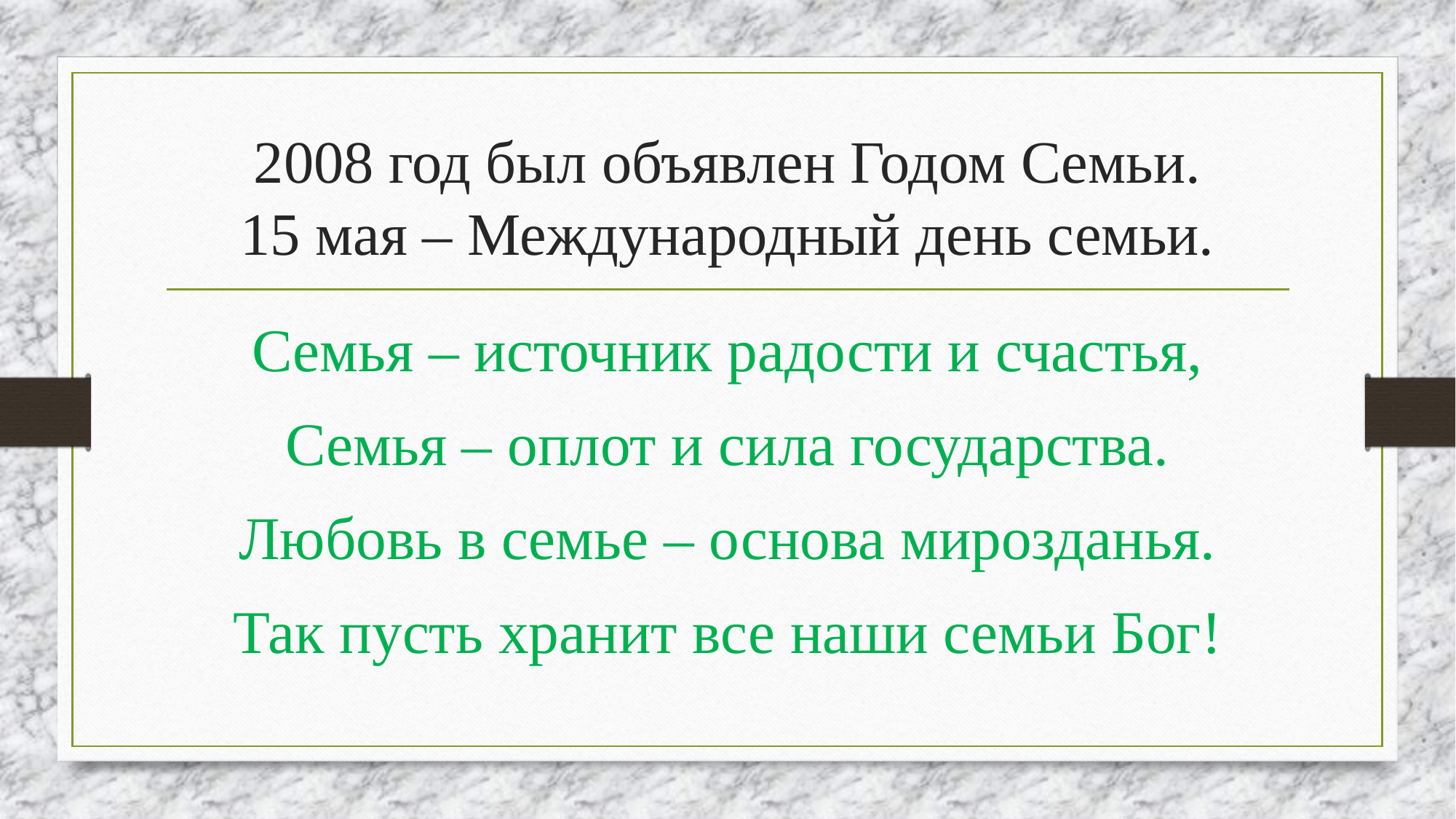

# 2008 год был объявлен Годом Семьи. 15 мая – Международный день семьи.
Семья – источник радости и счастья,
Семья – оплот и сила государства.
Любовь в семье – основа мирозданья.
Так пусть хранит все наши семьи Бог!